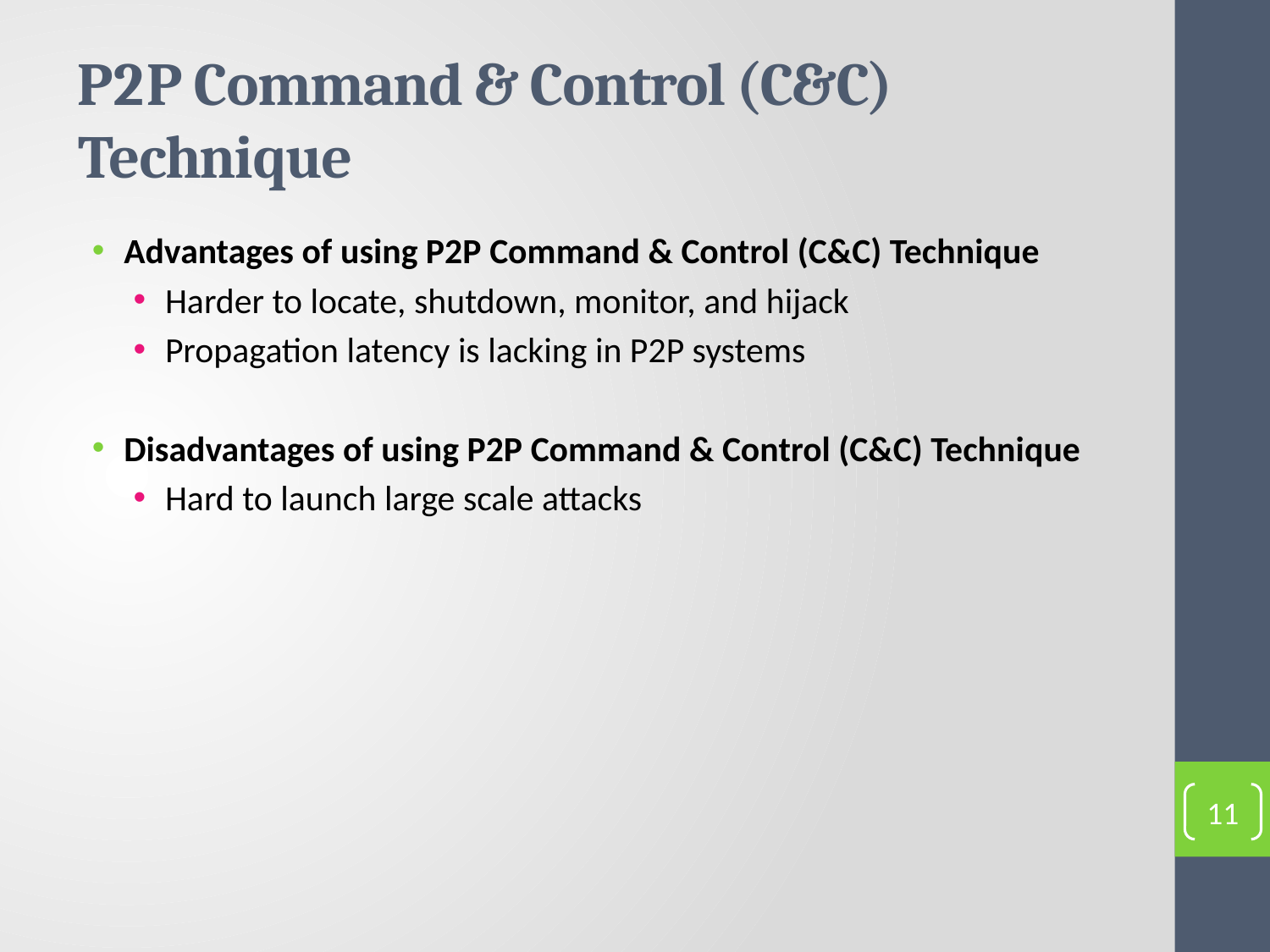

# P2P Command & Control (C&C) Technique
Advantages of using P2P Command & Control (C&C) Technique
Harder to locate, shutdown, monitor, and hijack
Propagation latency is lacking in P2P systems

Disadvantages of using P2P Command & Control (C&C) Technique
Hard to launch large scale attacks

11